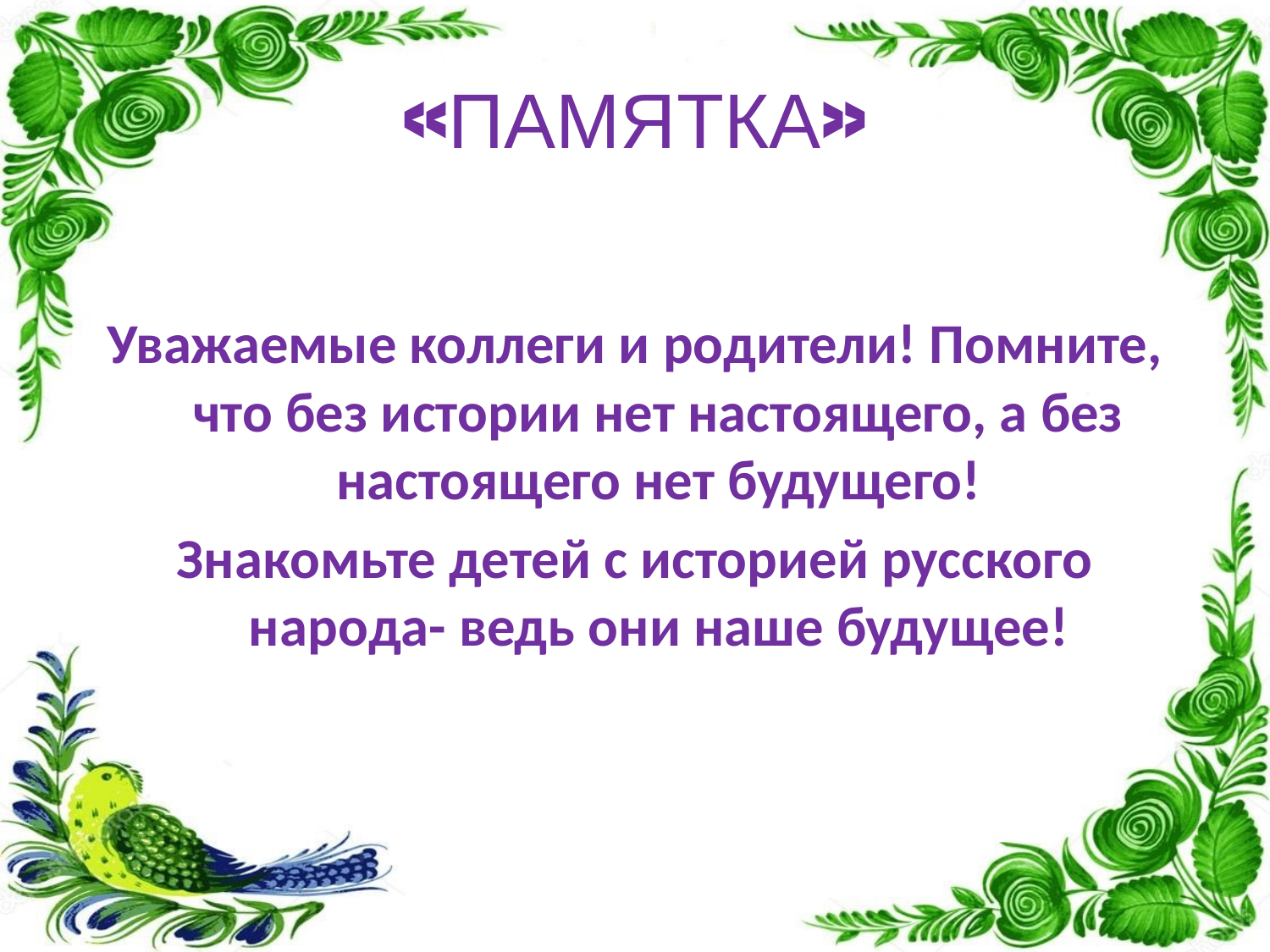

# «ПАМЯТКА»

Уважаемые коллеги и родители! Помните, что без истории нет настоящего, а без настоящего нет будущего!
Знакомьте детей с историей русского народа- ведь они наше будущее!